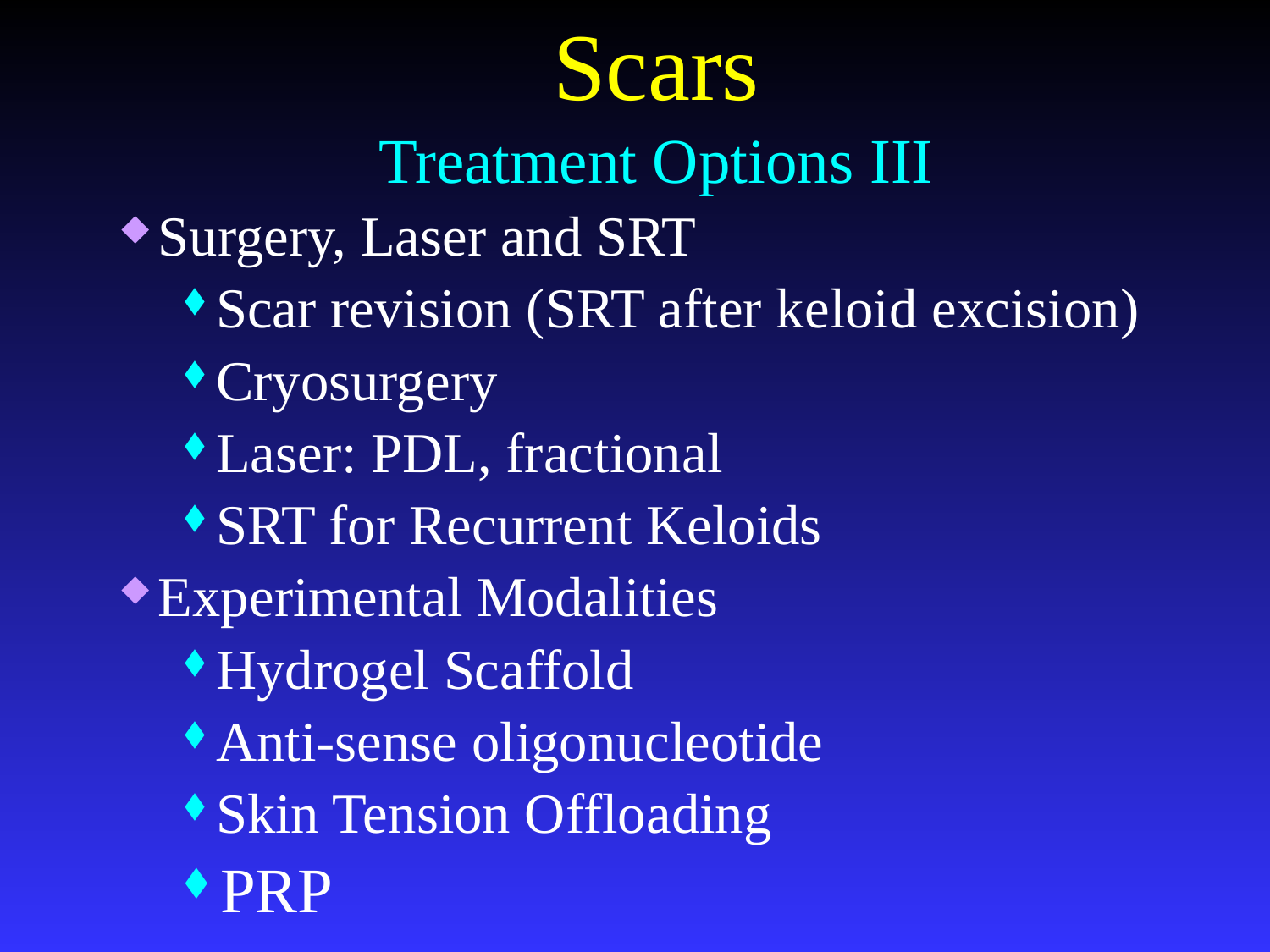

# Scars Treatment Options III
Surgery, Laser and SRT
Scar revision (SRT after keloid excision)
Cryosurgery
Laser: PDL, fractional
SRT for Recurrent Keloids
Experimental Modalities
Hydrogel Scaffold
Anti-sense oligonucleotide
Skin Tension Offloading
PRP